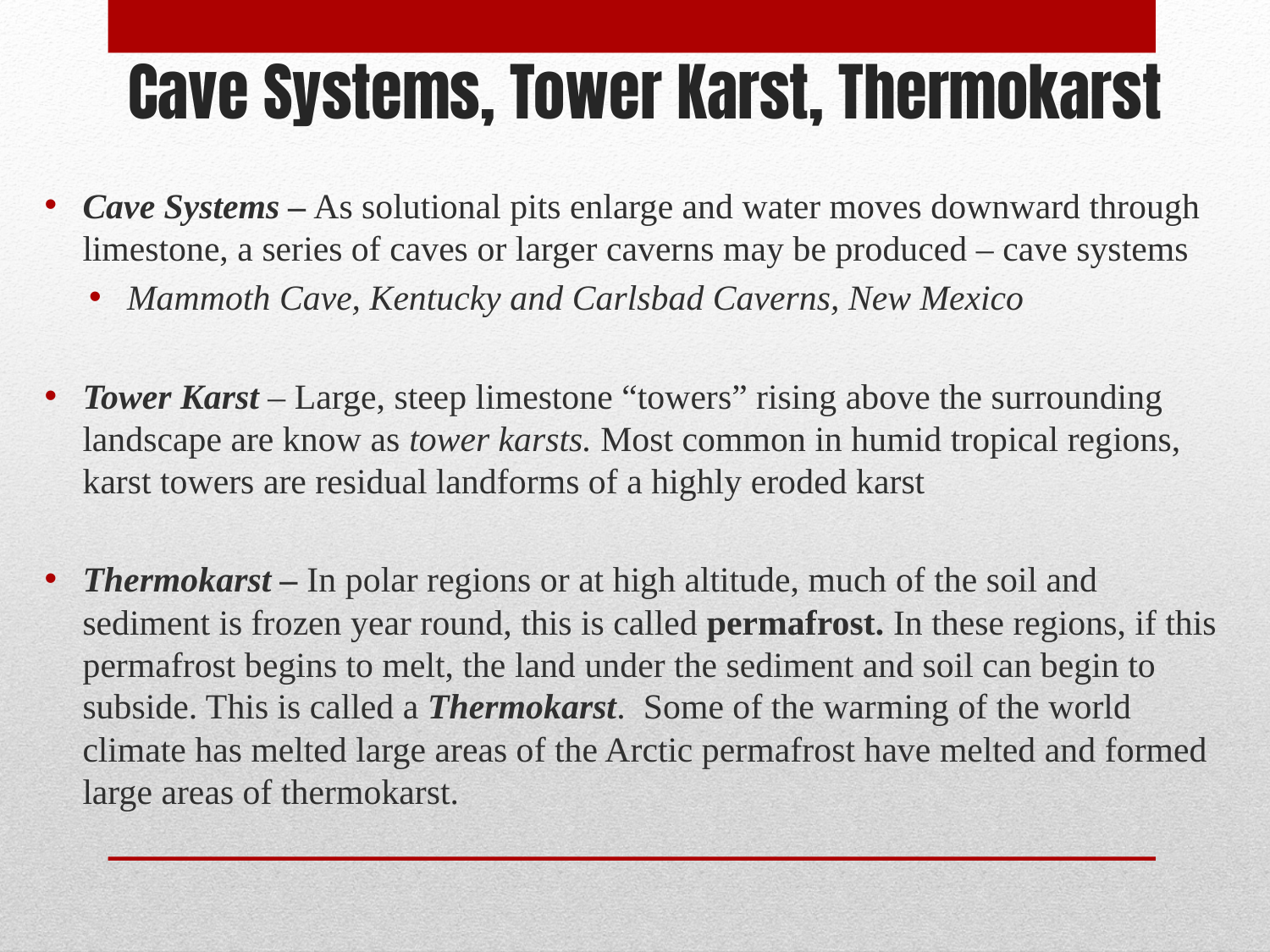

Cave Systems, Tower Karst, Thermokarst
Cave Systems – As solutional pits enlarge and water moves downward through limestone, a series of caves or larger caverns may be produced – cave systems
Mammoth Cave, Kentucky and Carlsbad Caverns, New Mexico

Tower Karst – Large, steep limestone “towers” rising above the surrounding landscape are know as tower karsts. Most common in humid tropical regions, karst towers are residual landforms of a highly eroded karst

Thermokarst – In polar regions or at high altitude, much of the soil and sediment is frozen year round, this is called permafrost. In these regions, if this permafrost begins to melt, the land under the sediment and soil can begin to subside. This is called a Thermokarst.  Some of the warming of the world climate has melted large areas of the Arctic permafrost have melted and formed large areas of thermokarst.